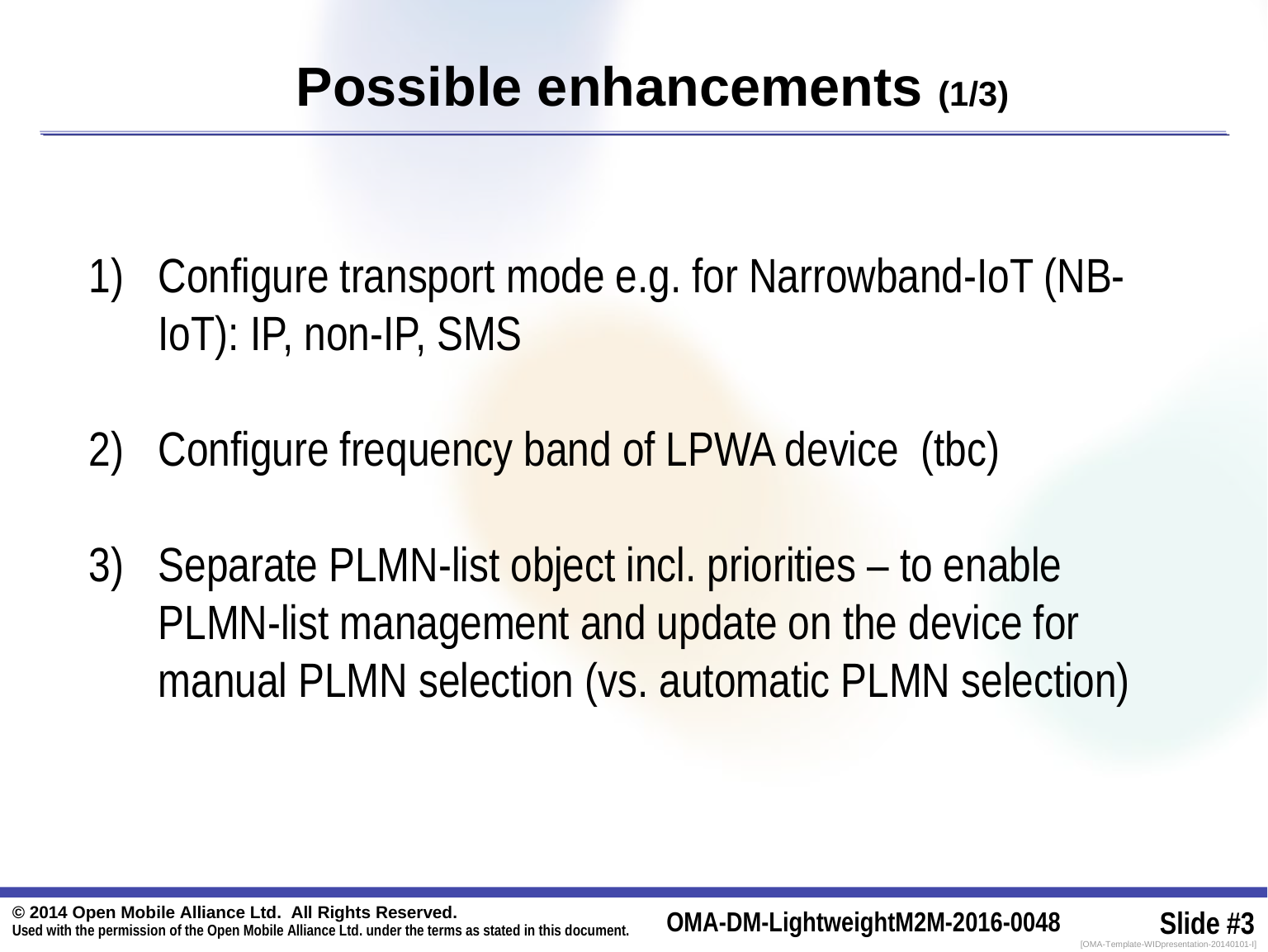

# Possible enhancements (1/3)

Configure transport mode e.g. for Narrowband-IoT (NB-IoT): IP, non-IP, SMS

Configure frequency band of LPWA device  (tbc)

Separate PLMN-list object incl. priorities – to enable PLMN-list management and update on the device for manual PLMN selection (vs. automatic PLMN selection)

© 2014 Open Mobile Alliance Ltd.  All Rights Reserved.
Used with the permission of the Open Mobile Alliance Ltd. under the terms as stated in this document.
OMA-DM-LightweightM2M-2016-0048
Slide #3
[OMA-Template-WIDpresentation-20140101-I]